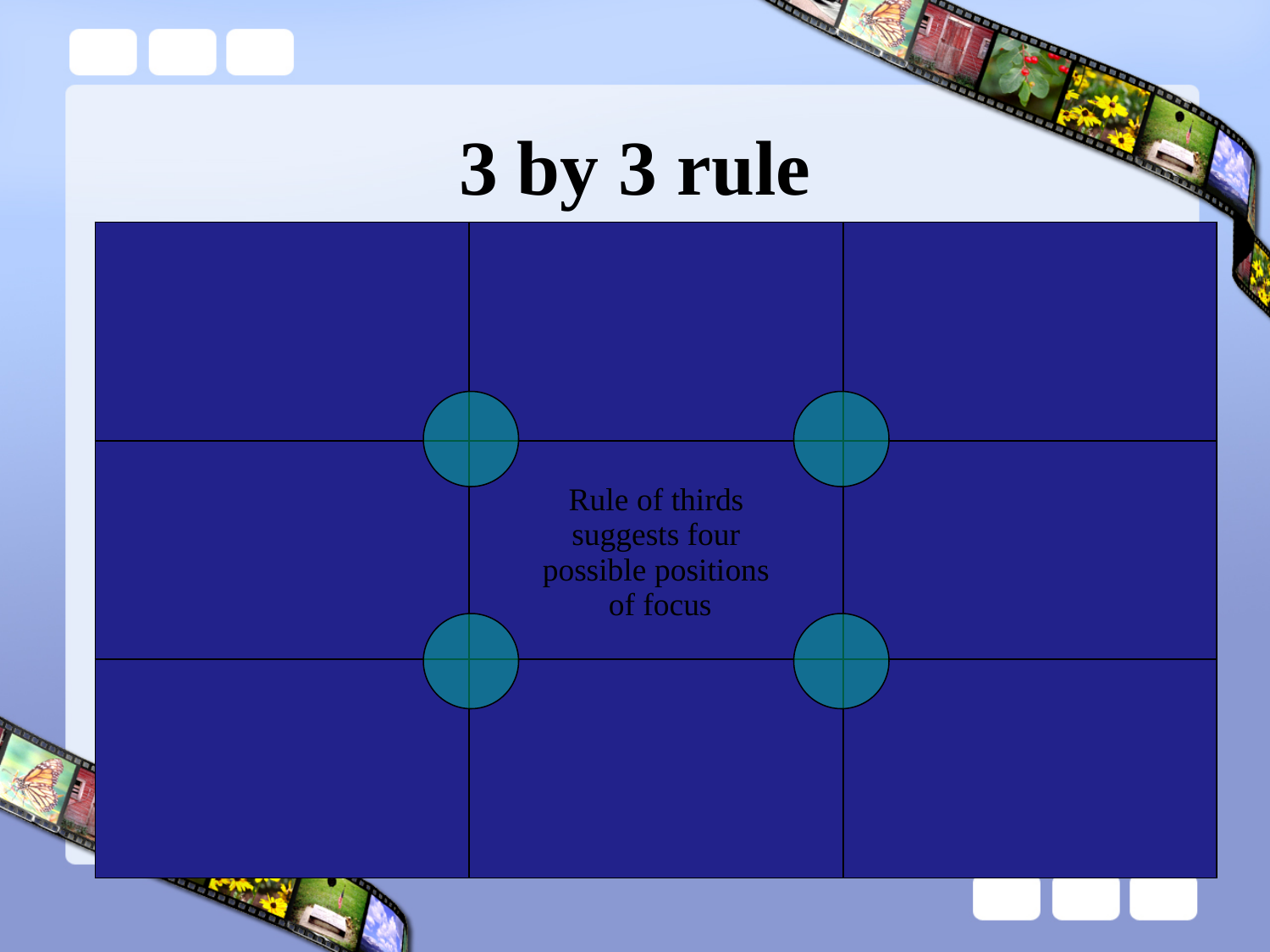

# 3 by 3 rule
|  |  |  |
| --- | --- | --- |
|  | Rule of thirds suggests four possible positions of focus |  |
|  |  |  |